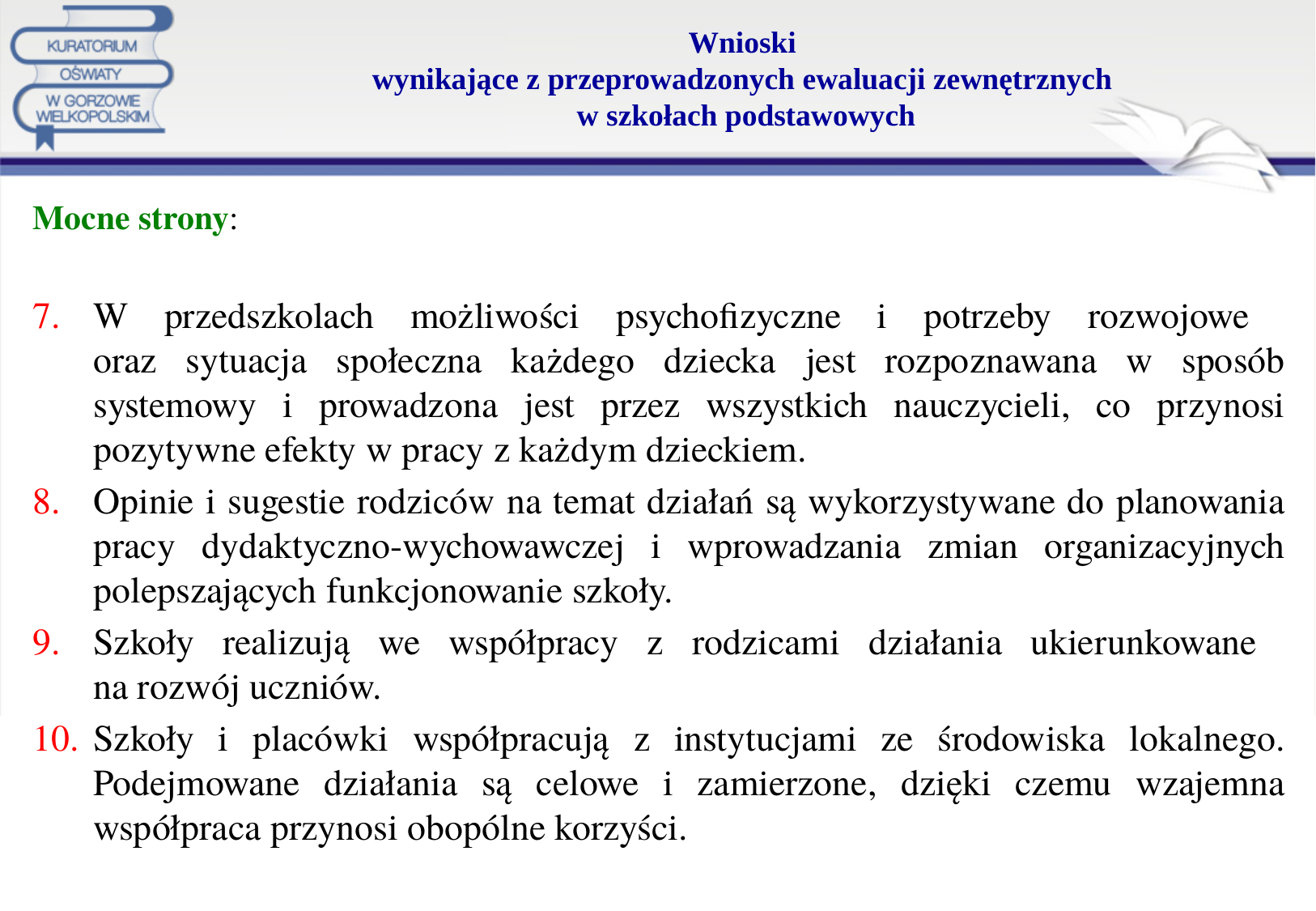

# Wnioski wynikające z przeprowadzonych ewaluacji zewnętrznych w szkołach podstawowych
Mocne strony:

W przedszkolach możliwości psychofizyczne i potrzeby rozwojowe
oraz sytuacja społeczna każdego dziecka jest rozpoznawana w sposób systemowy i prowadzona jest przez wszystkich nauczycieli, co przynosi pozytywne efekty w pracy z każdym dzieckiem.
Opinie i sugestie rodziców na temat działań są wykorzystywane do planowania pracy dydaktyczno-wychowawczej i wprowadzania zmian organizacyjnych polepszających funkcjonowanie szkoły.
Szkoły realizują we współpracy z rodzicami działania ukierunkowane
na rozwój uczniów.
Szkoły i placówki współpracują z instytucjami ze środowiska lokalnego. Podejmowane działania są celowe i zamierzone, dzięki czemu wzajemna współpraca przynosi obopólne korzyści.